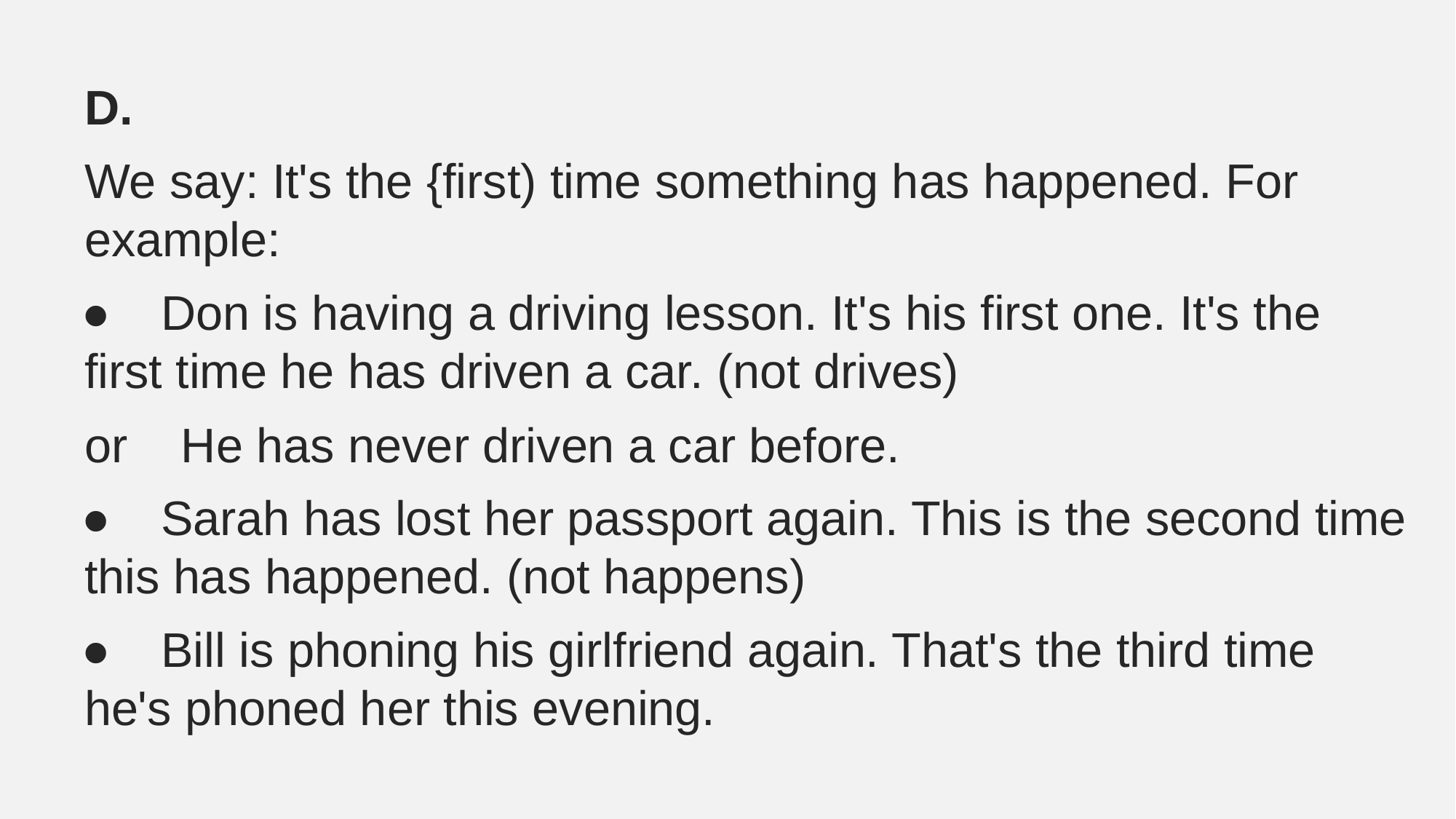

#
D.
We say: It's the {first) time something has happened. For example:
⦁    Don is having a driving lesson. It's his first one. It's the first time he has driven a car. (not drives)
or    He has never driven a car before.
⦁    Sarah has lost her passport again. This is the second time this has happened. (not happens)
⦁    Bill is phoning his girlfriend again. That's the third time he's phoned her this evening.